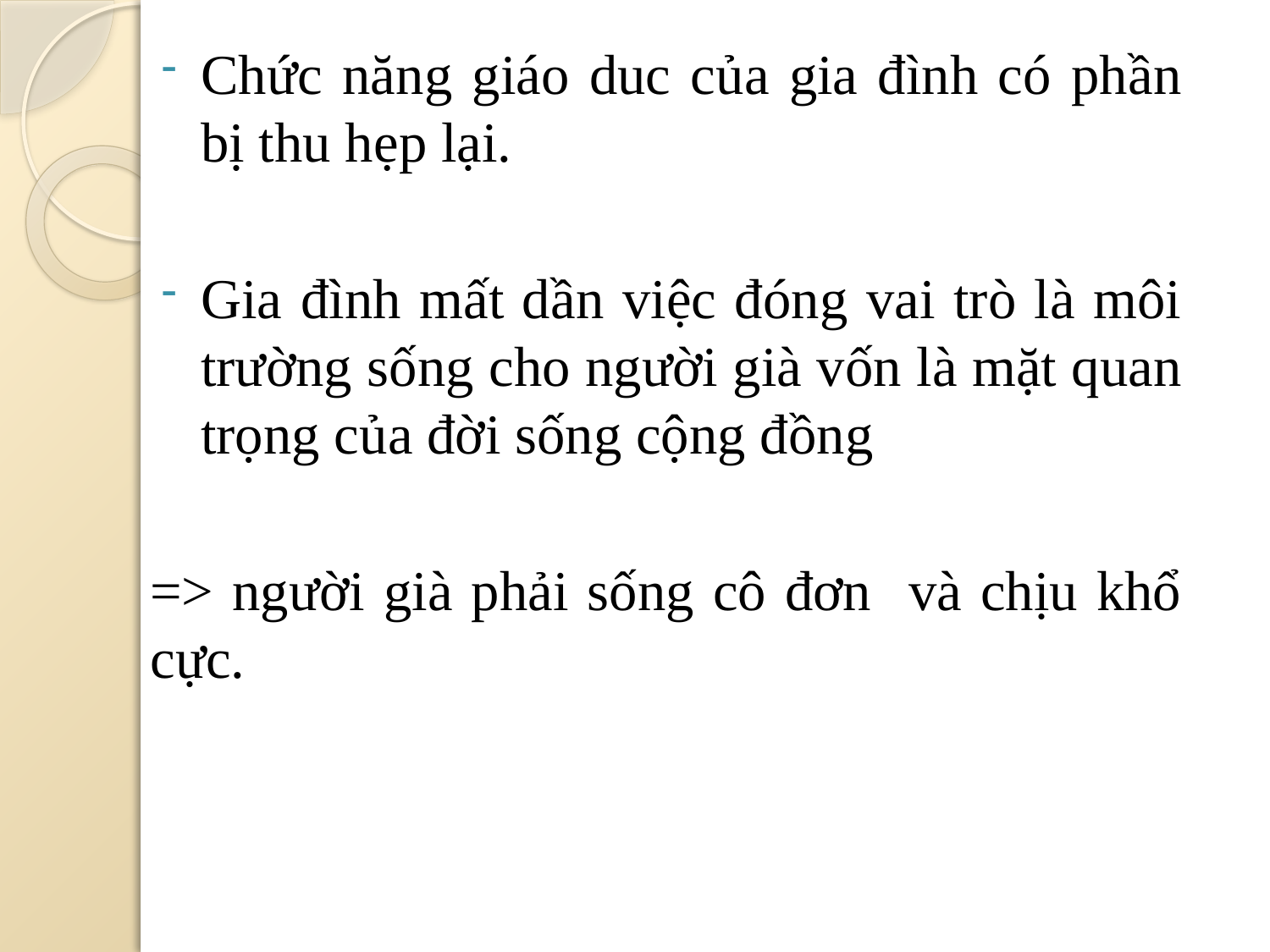

Chức năng giáo duc của gia đình có phần bị thu hẹp lại.

Gia đình mất dần việc đóng vai trò là môi trường sống cho người già vốn là mặt quan trọng của đời sống cộng đồng

=> người già phải sống cô đơn  và chịu khổ cực.